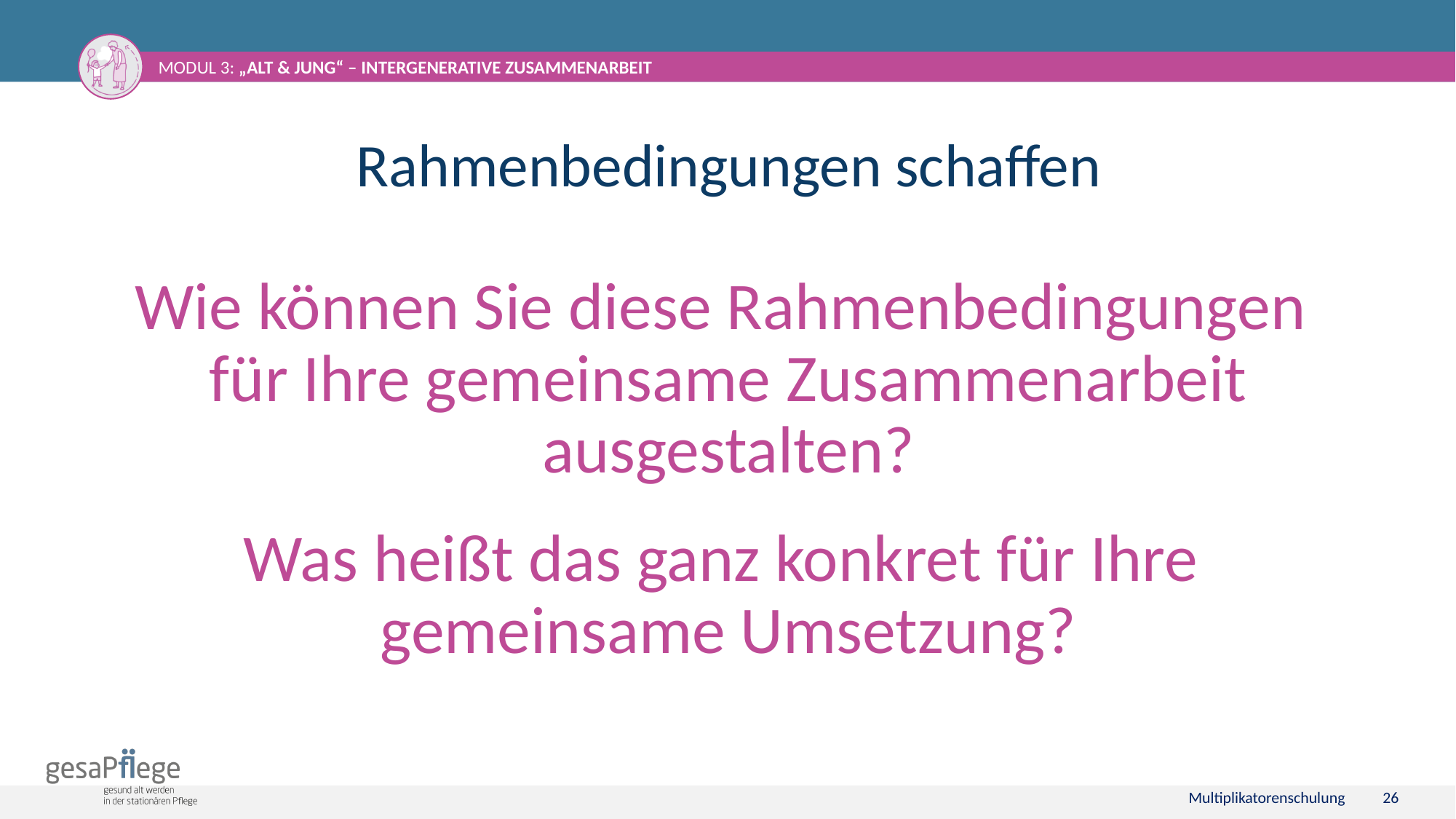

# Rahmenbedingungen schaffen
Wie können Sie diese Rahmenbedingungen
für Ihre gemeinsame Zusammenarbeit ausgestalten?
Was heißt das ganz konkret für Ihre
gemeinsame Umsetzung?
Multiplikatorenschulung
26